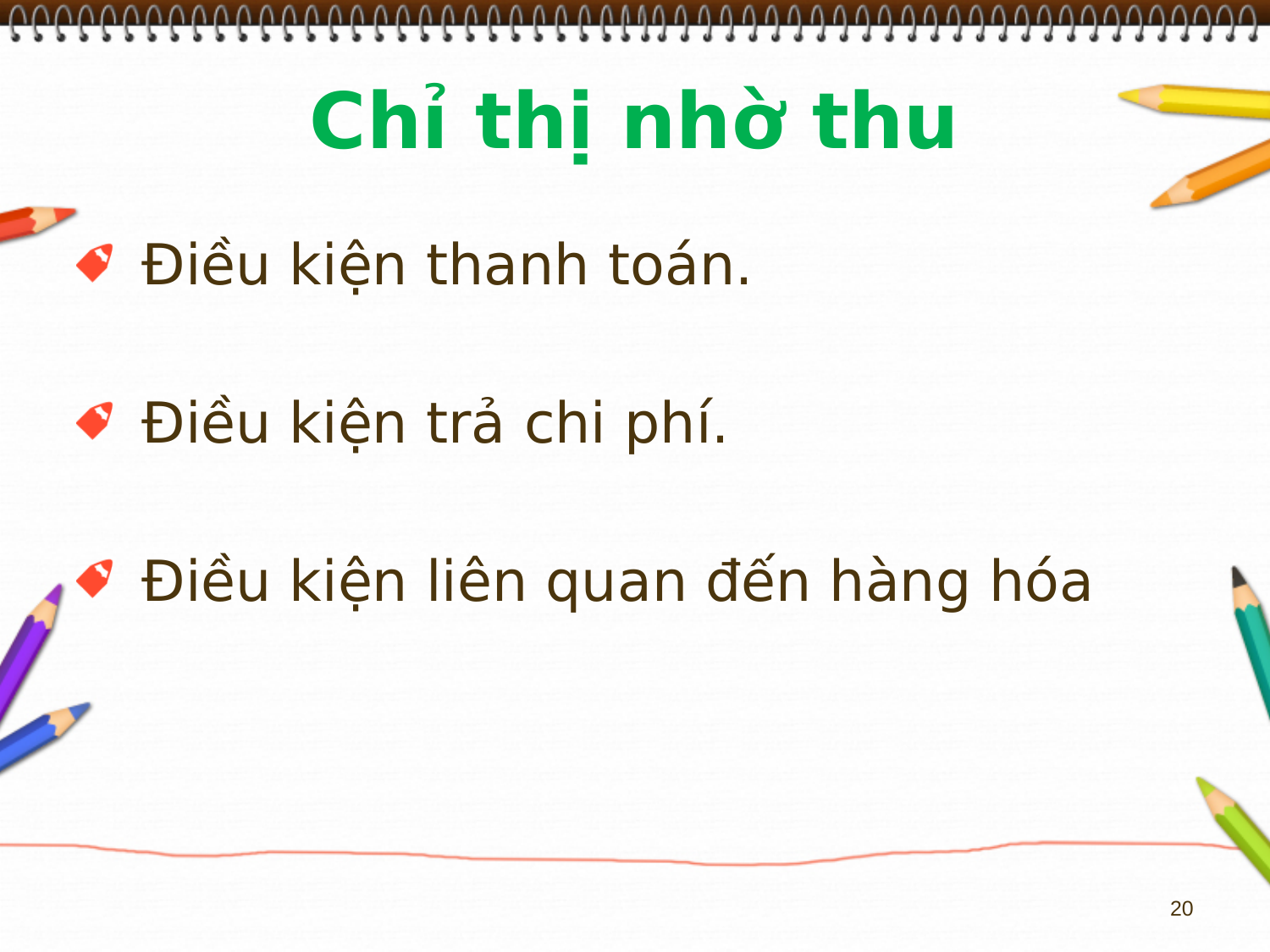

# Chỉ thị nhờ thu
 Điều kiện thanh toán.

 Điều kiện trả chi phí.

 Điều kiện liên quan đến hàng hóa
20